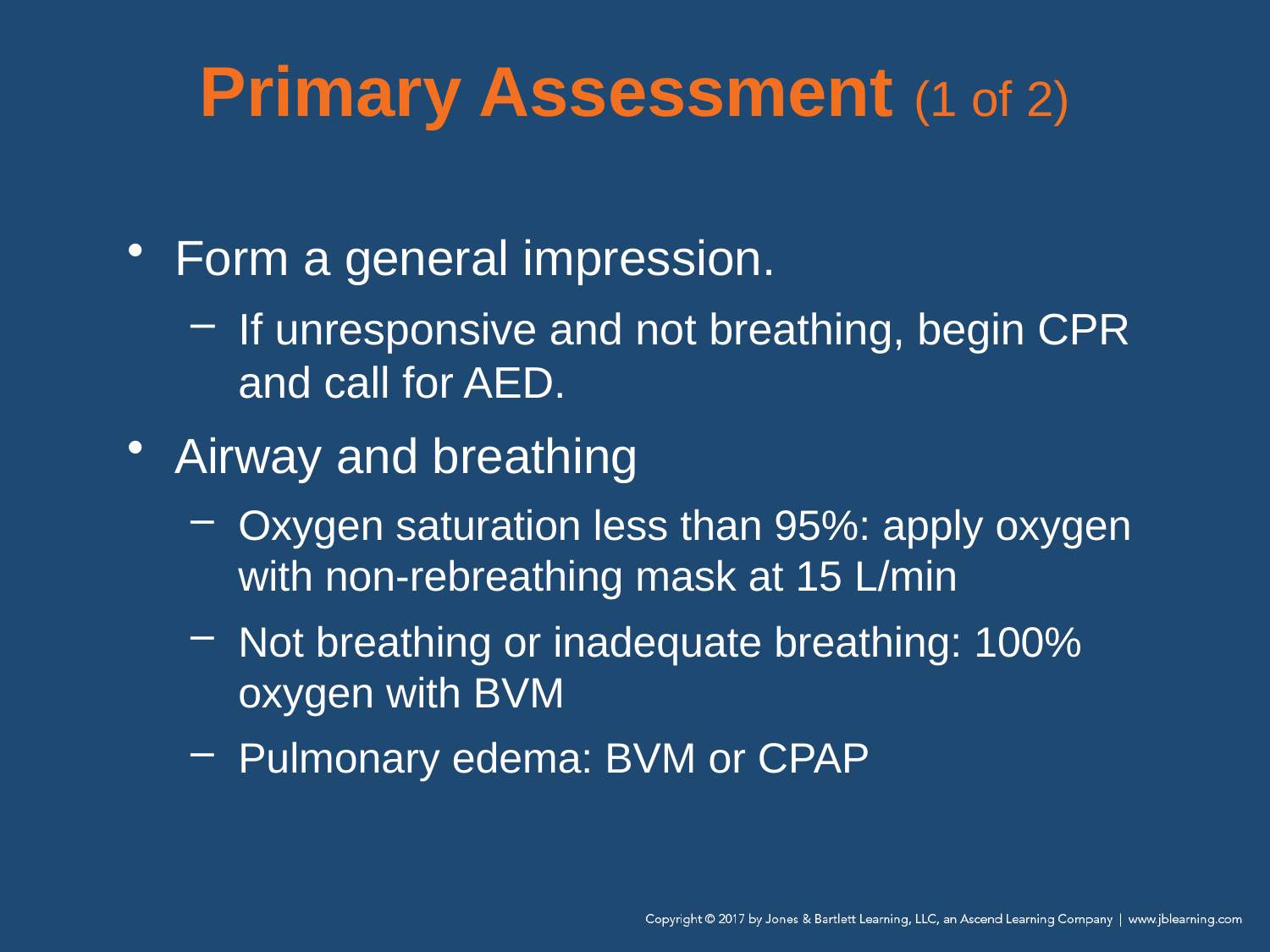

# Primary Assessment (1 of 2)
Form a general impression.
If unresponsive and not breathing, begin CPR and call for AED.
Airway and breathing
Oxygen saturation less than 95%: apply oxygen with non-rebreathing mask at 15 L/min
Not breathing or inadequate breathing: 100% oxygen with BVM
Pulmonary edema: BVM or CPAP